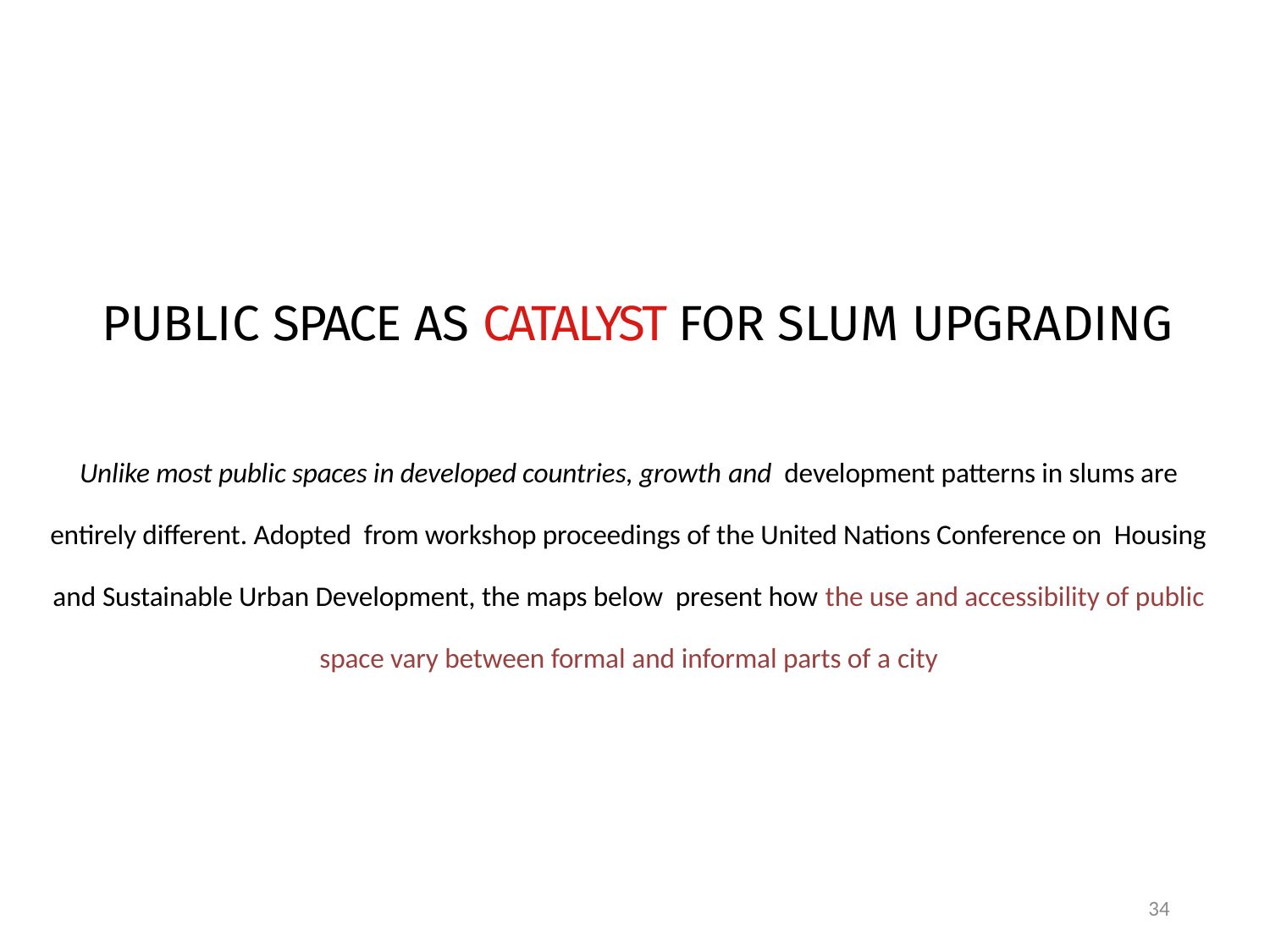

# PUBLIC SPACE AS CATALYST FOR SLUM UPGRADING
Unlike most public spaces in developed countries, growth and  development patterns in slums are entirely different. Adopted  from workshop proceedings of the United Nations Conference on  Housing and Sustainable Urban Development, the maps below  present how the use and accessibility of public space vary between formal and informal parts of a city
34